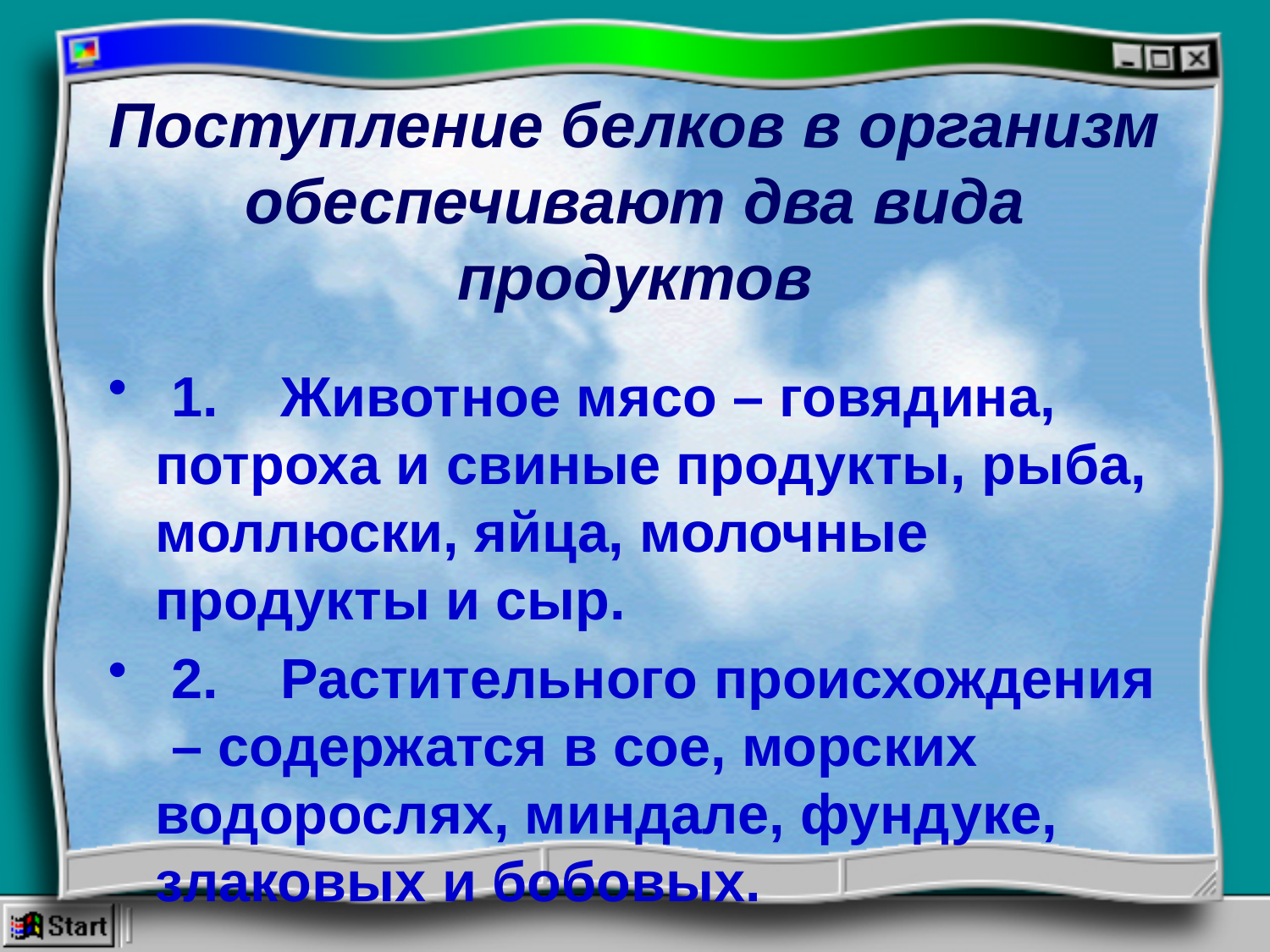

# Поступление белков в организм обеспечивают два вида продуктов

 1.    Животное мясо – говядина, потроха и свиные продукты, рыба, моллюски, яйца, молочные продукты и сыр.
 2.    Растительного происхождения  – содержатся в сое, морских водорослях, миндале, фундуке,  злаковых и бобовых.